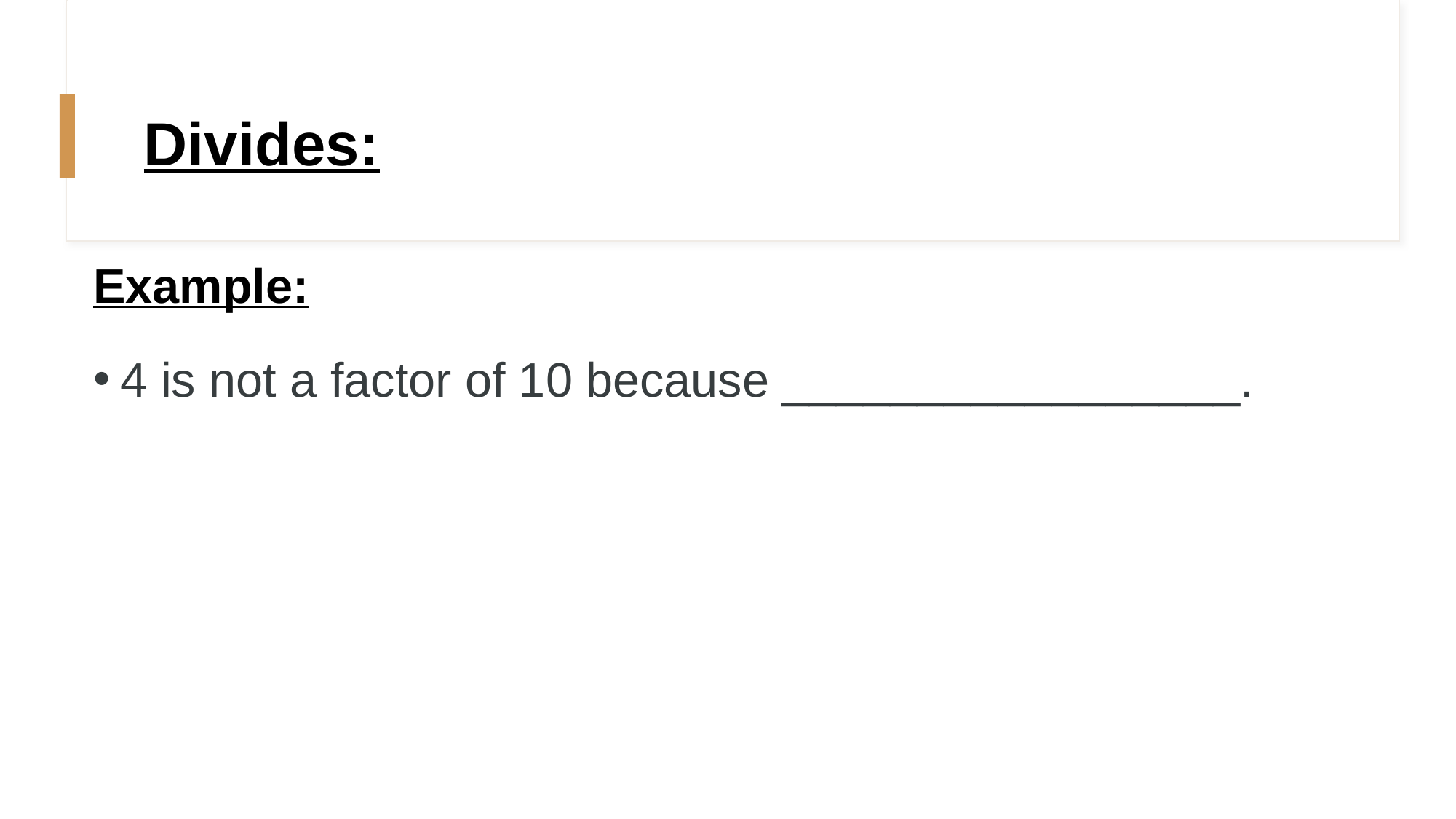

# Divides:
Example:
4 is not a factor of 10 because _________________.